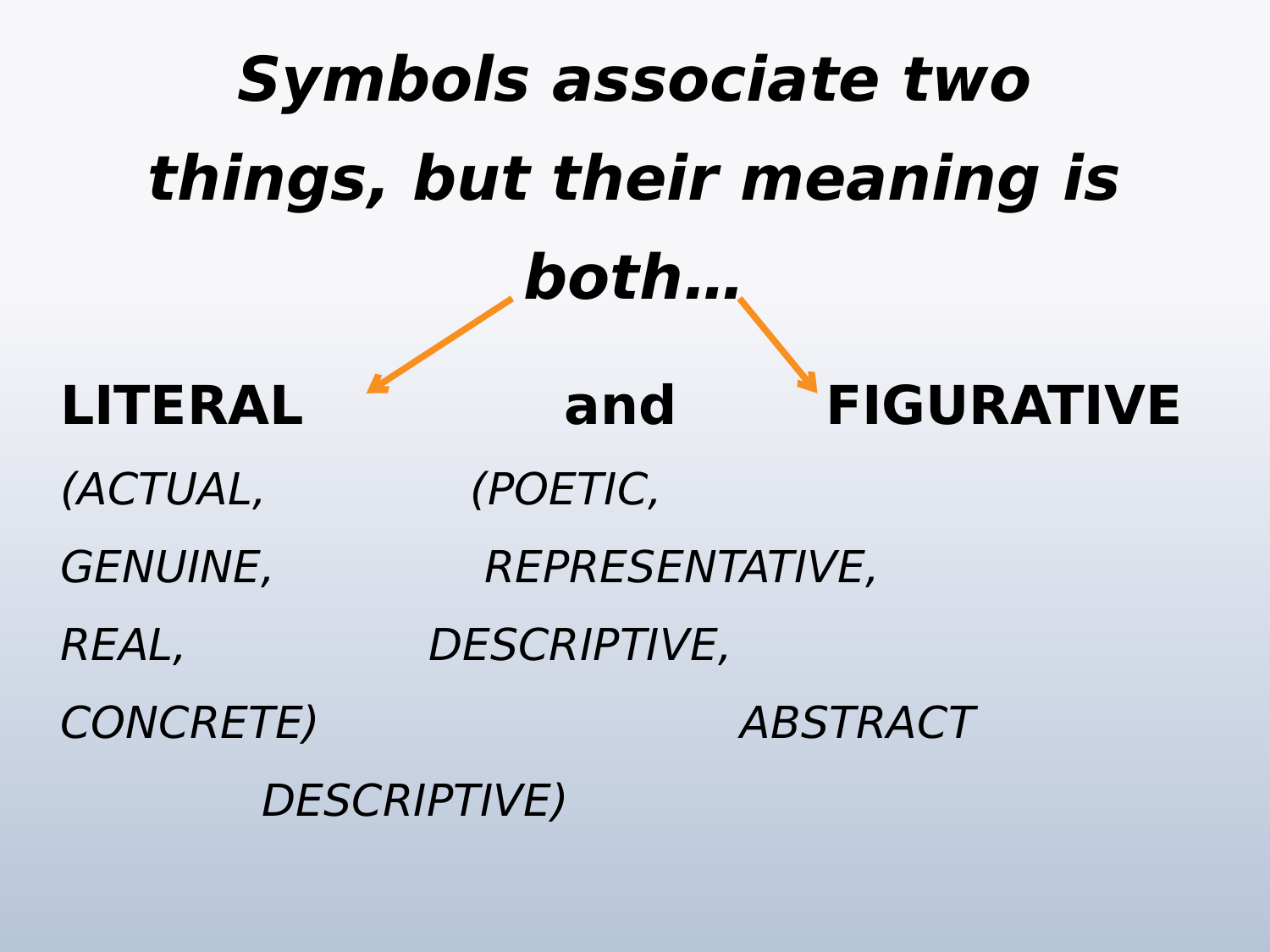

# Symbols associate two things, but their meaning is both…

LITERAL              and        FIGURATIVE
(ACTUAL, 				             (POETIC,
GENUINE,			              REPRESENTATIVE,
REAL, 				          DESCRIPTIVE,
CONCRETE)	        		             ABSTRACT
						           DESCRIPTIVE)